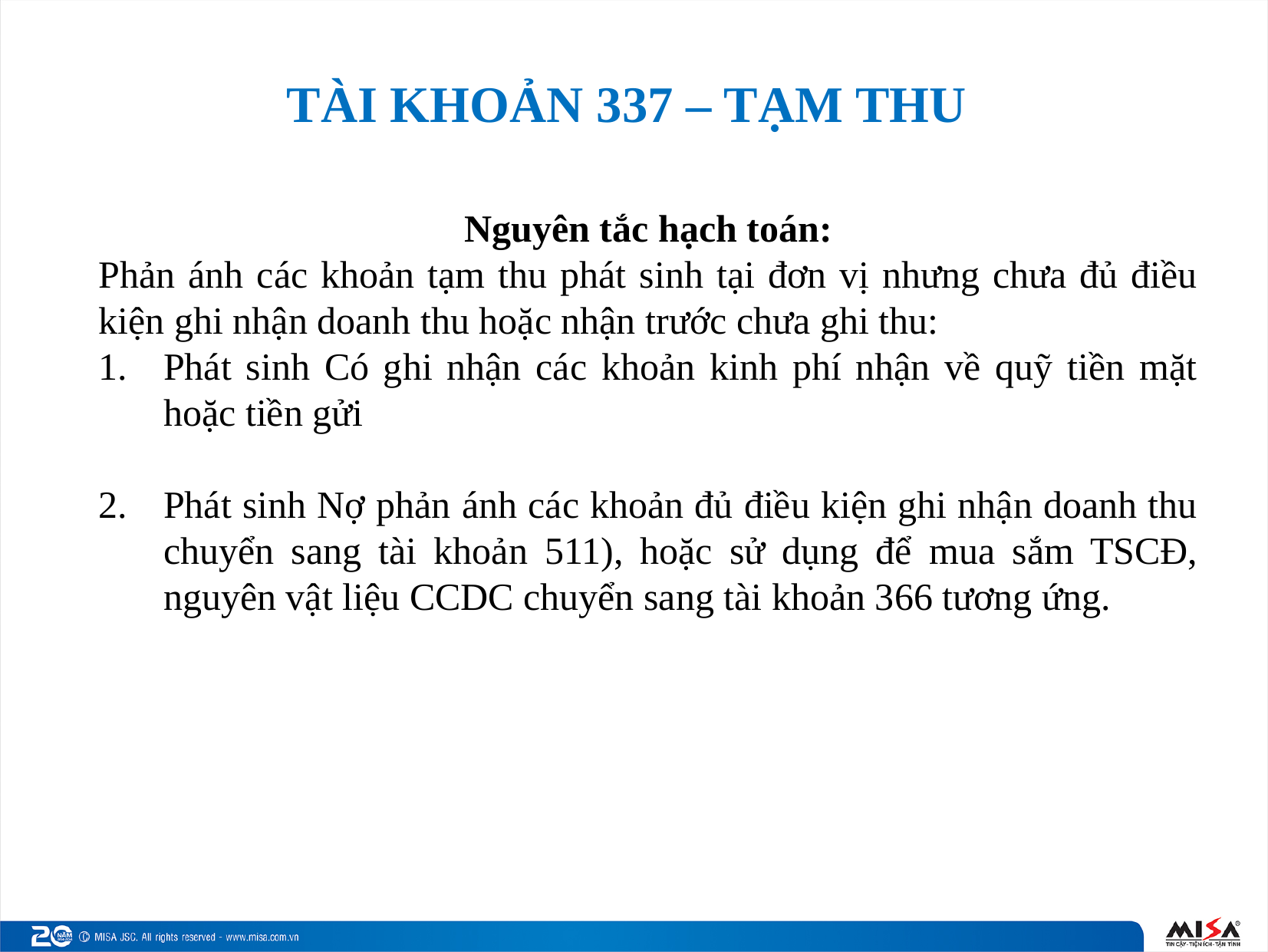

# TÀI KHOẢN 337 – TẠM THU
Nguyên tắc hạch toán:
Phản ánh các khoản tạm thu phát sinh tại đơn vị nhưng chưa đủ điều kiện ghi nhận doanh thu hoặc nhận trước chưa ghi thu:
Phát sinh Có ghi nhận các khoản kinh phí nhận về quỹ tiền mặt hoặc tiền gửi

Phát sinh Nợ phản ánh các khoản đủ điều kiện ghi nhận doanh thu chuyển sang tài khoản 511), hoặc sử dụng để mua sắm TSCĐ, nguyên vật liệu CCDC chuyển sang tài khoản 366 tương ứng.